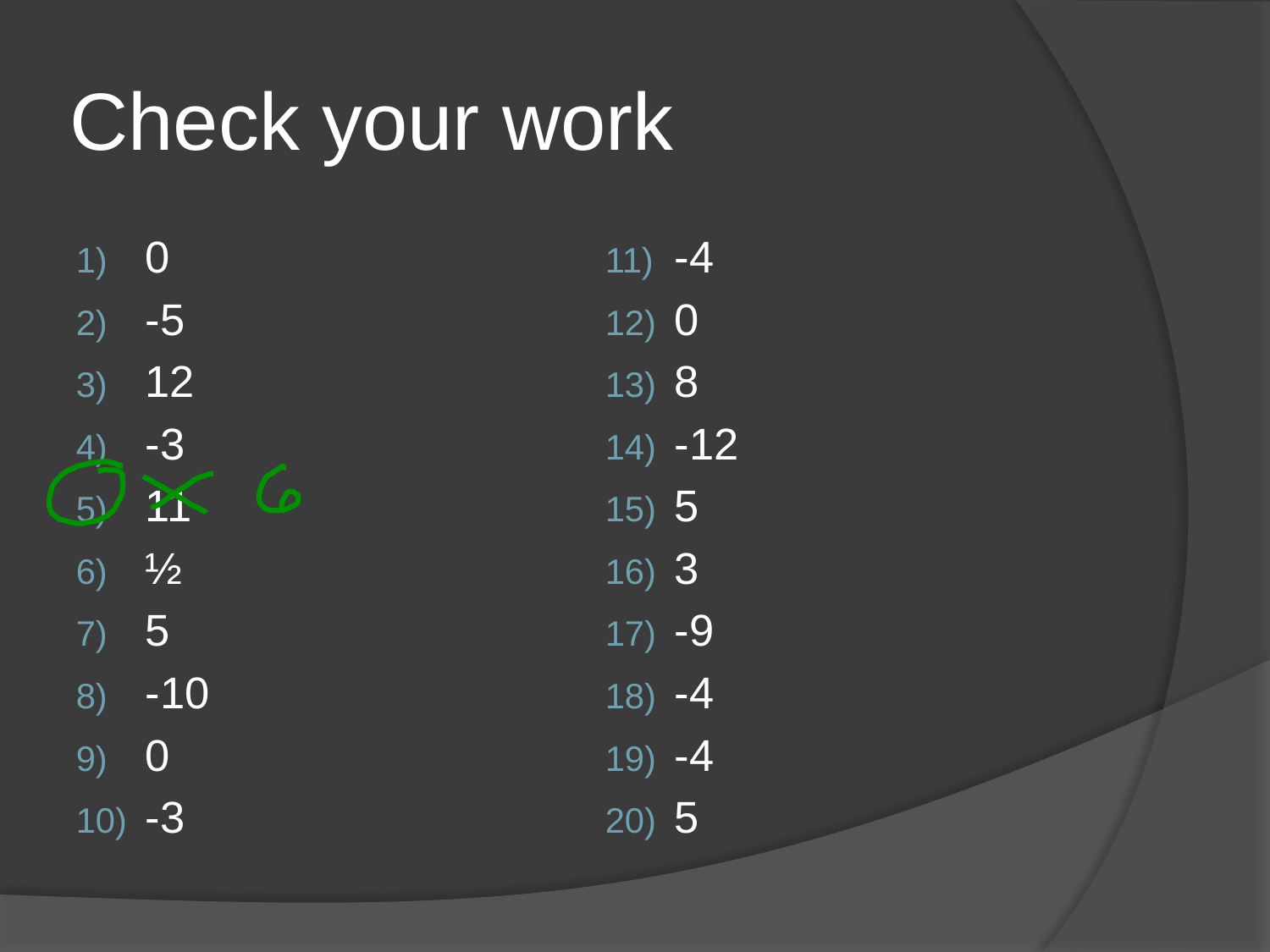

# Check your work
0
-5
12
-3
11
½
5
-10
0
-3
-4
0
8
-12
5
3
-9
-4
-4
5